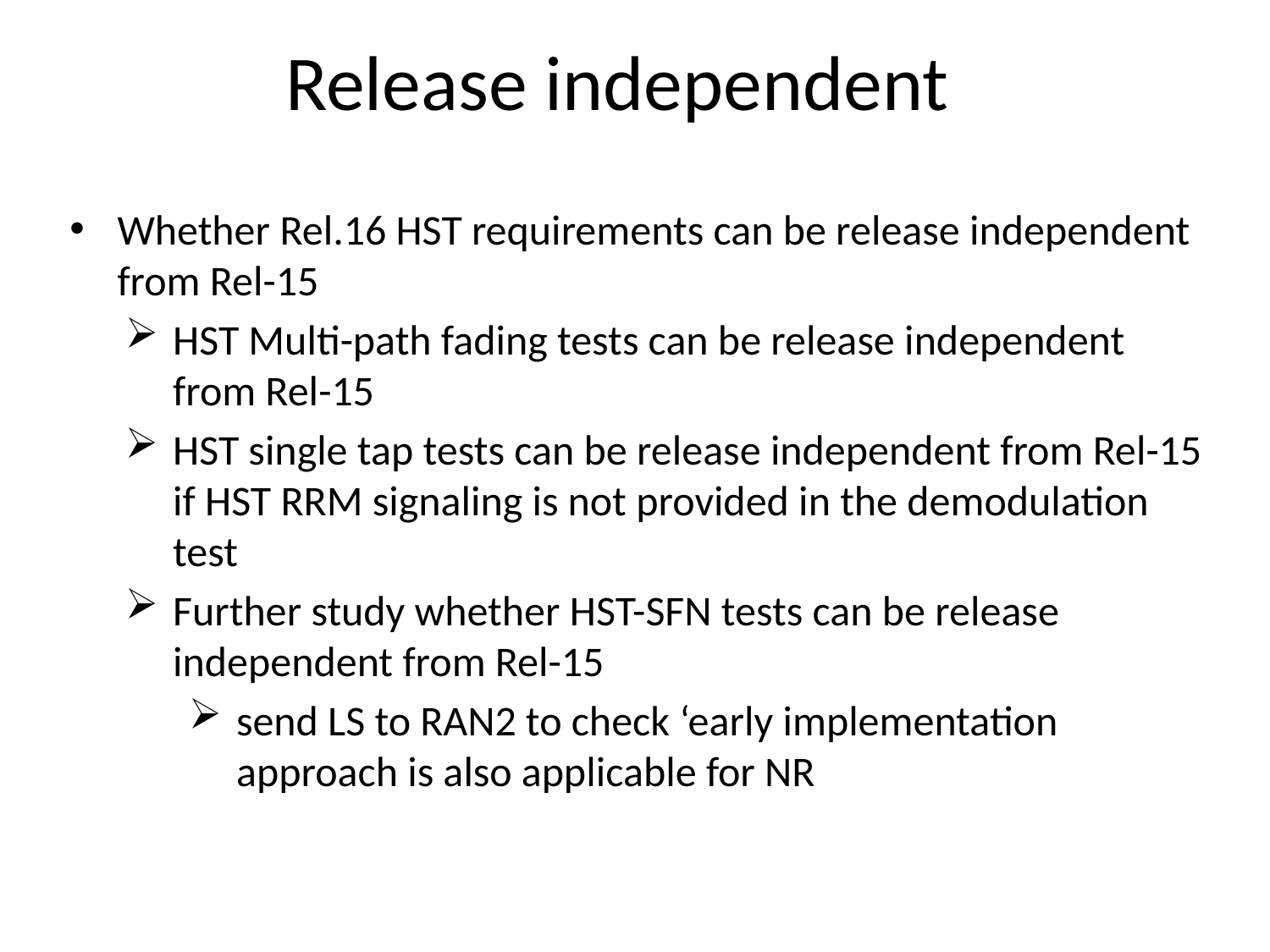

# Release independent
Whether Rel.16 HST requirements can be release independent from Rel-15
HST Multi-path fading tests can be release independent from Rel-15
HST single tap tests can be release independent from Rel-15 if HST RRM signaling is not provided in the demodulation test
Further study whether HST-SFN tests can be release independent from Rel-15
send LS to RAN2 to check ‘early implementation approach is also applicable for NR